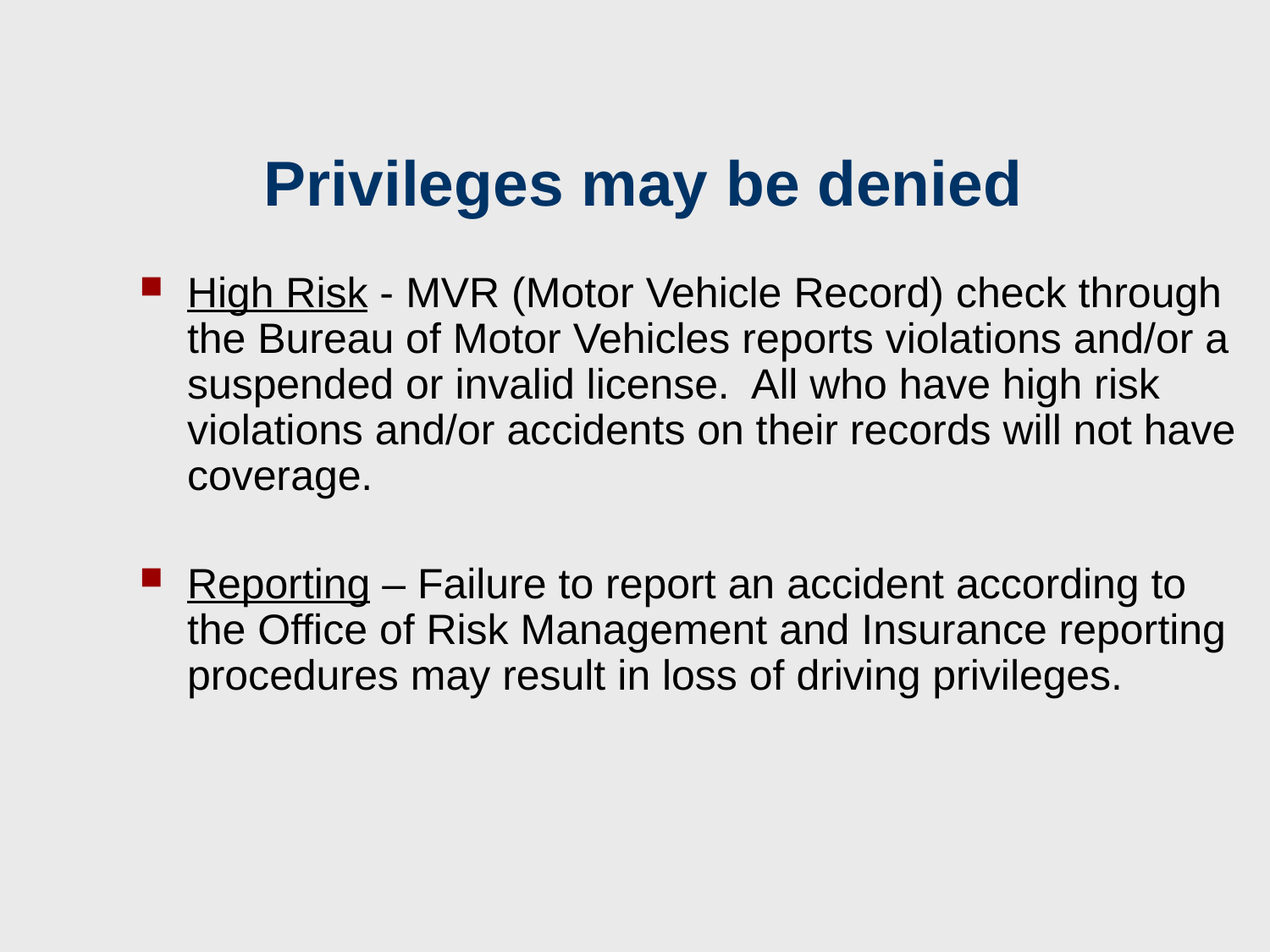

# Privileges may be denied
High Risk - MVR (Motor Vehicle Record) check through the Bureau of Motor Vehicles reports violations and/or a suspended or invalid license.  All who have high risk violations and/or accidents on their records will not have coverage.

Reporting – Failure to report an accident according to the Office of Risk Management and Insurance reporting procedures may result in loss of driving privileges.